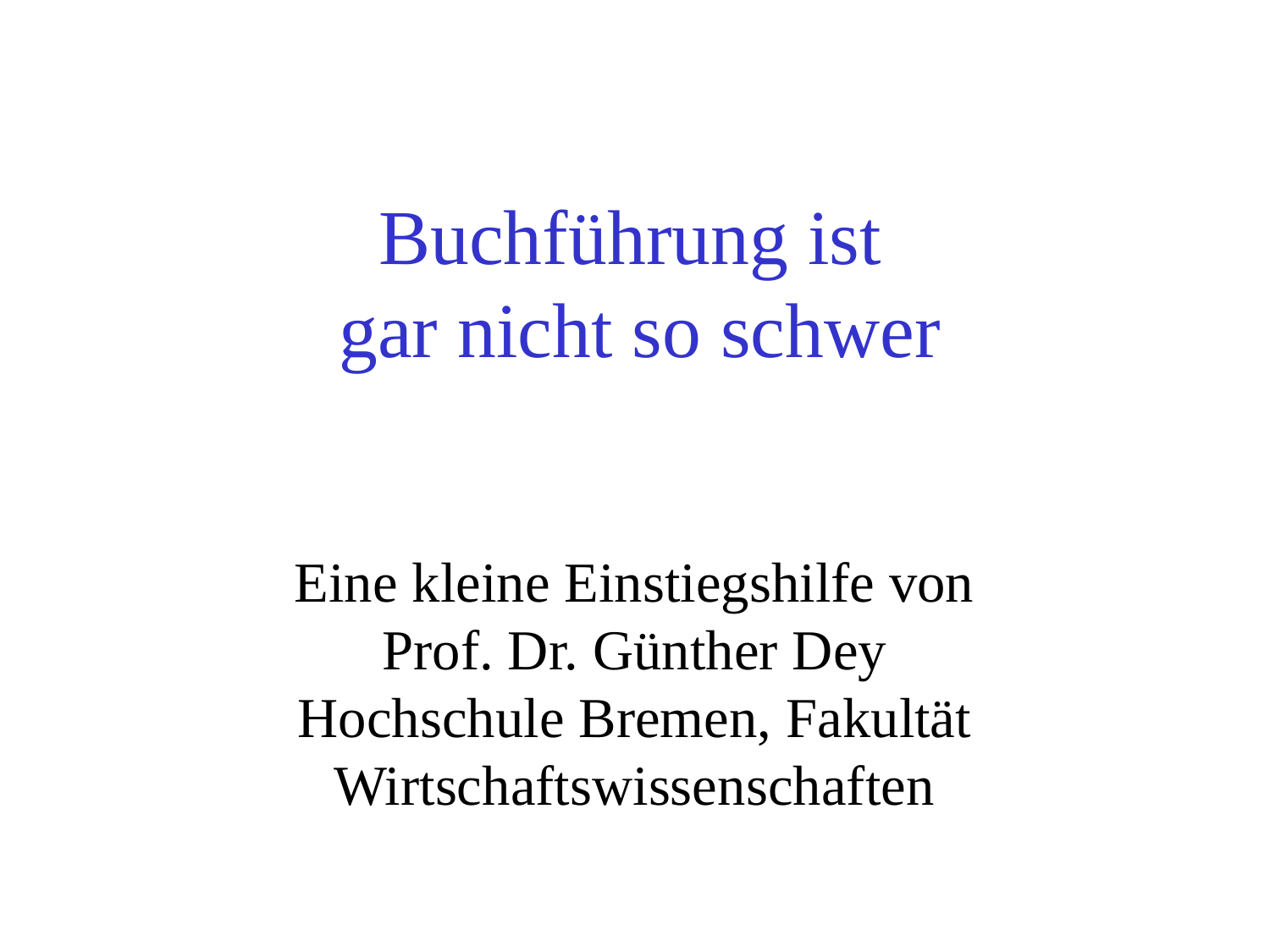

# Buchführung ist gar nicht so schwer
Eine kleine Einstiegshilfe von
Prof. Dr. Günther Dey
Hochschule Bremen, Fakultät Wirtschaftswissenschaften